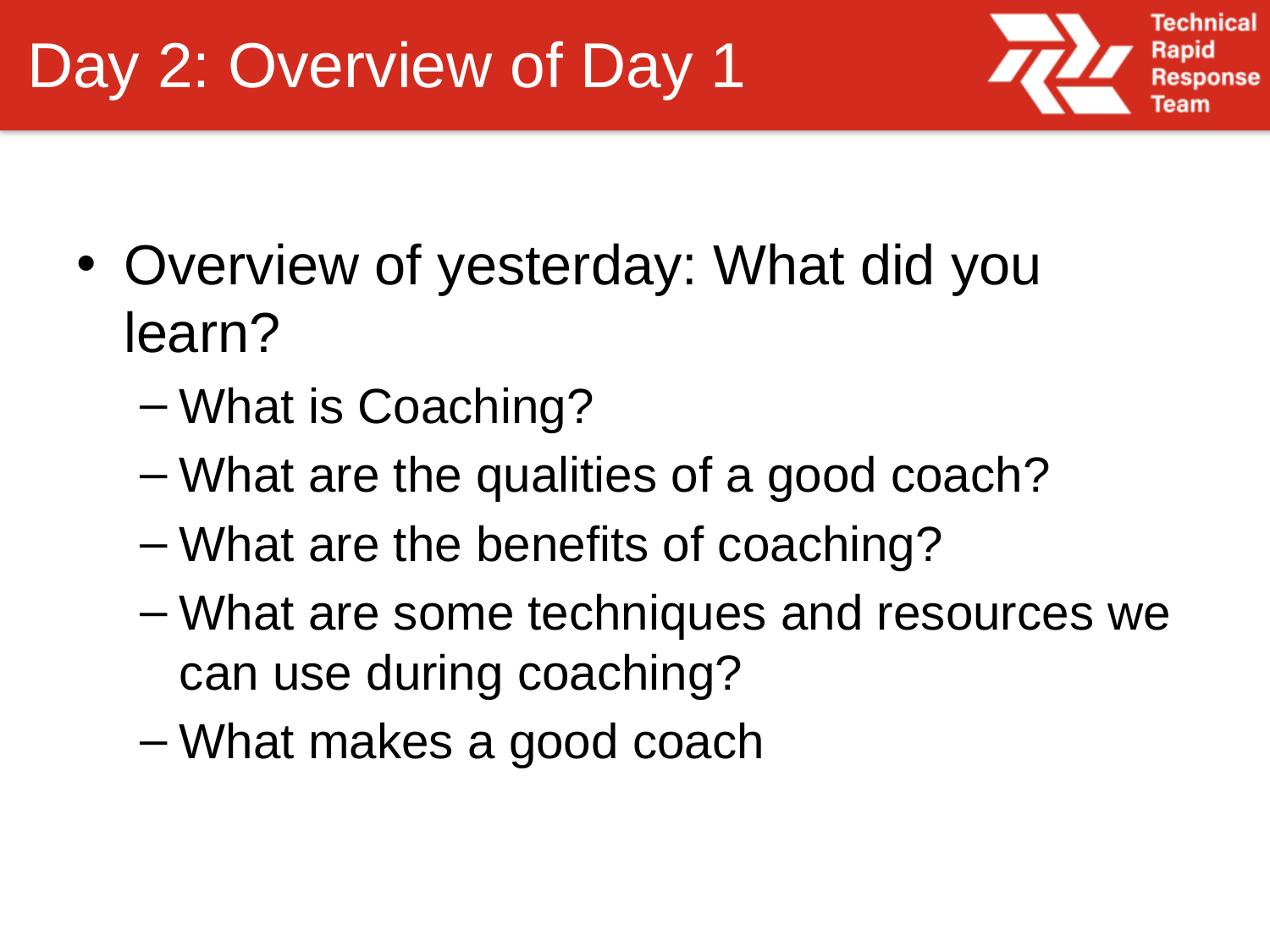

# Day 2: Overview of Day 1
Overview of yesterday: What did you learn?
What is Coaching?
What are the qualities of a good coach?
What are the benefits of coaching?
What are some techniques and resources we can use during coaching?
What makes a good coach